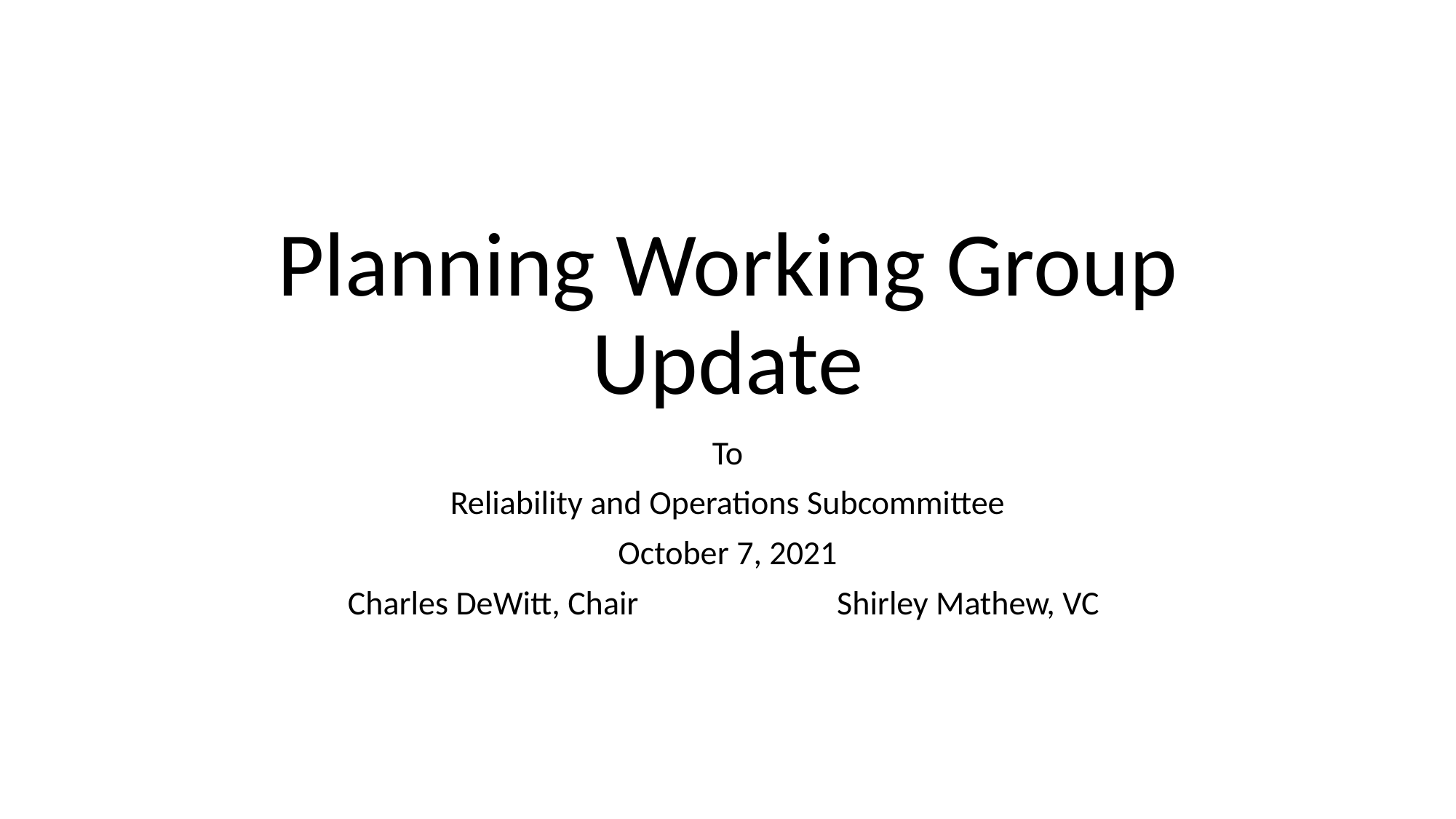

# Planning Working Group Update
To
Reliability and Operations Subcommittee
October 7, 2021
Charles DeWitt, Chair                          Shirley Mathew, VC